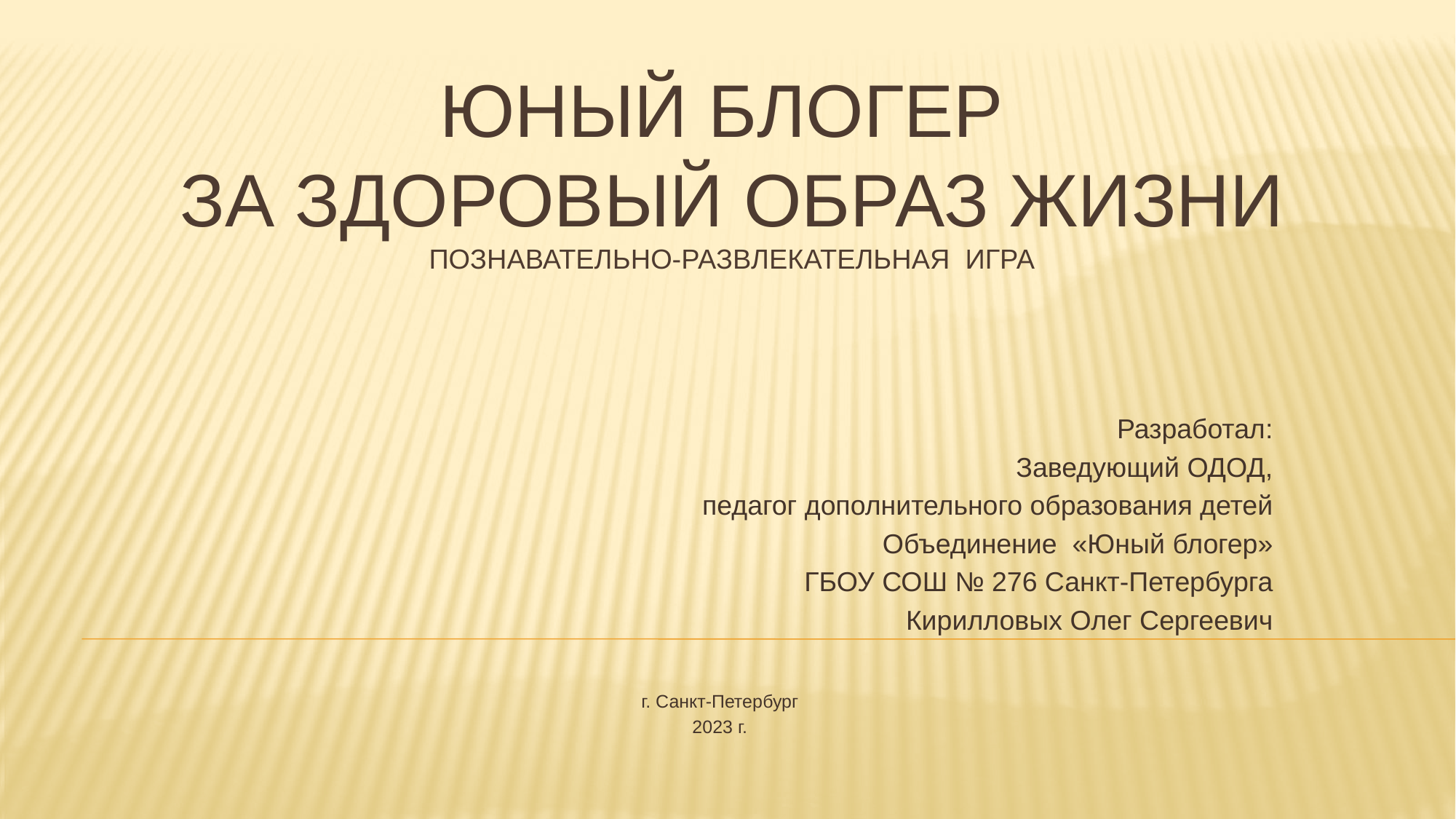

# юный блогер за здоровый образ жизни познавательно-развлекательная  игра

Разработал:
Заведующий ОДОД,
педагог дополнительного образования детей
Объединение  «Юный блогер»
ГБОУ СОШ № 276 Санкт-Петербурга
Кирилловых Олег Сергеевич

г. Санкт-Петербург
2023 г.